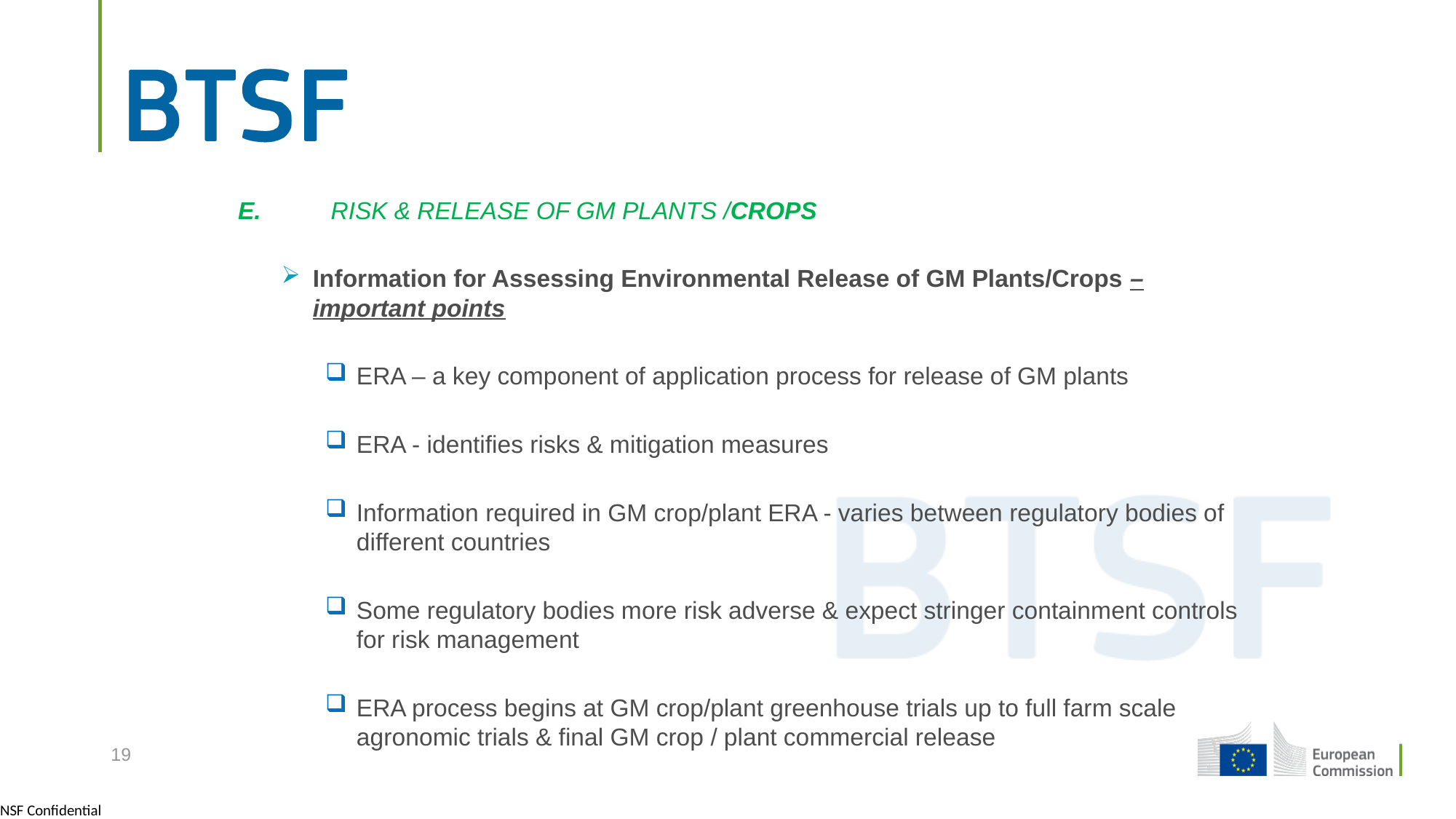

E.	 RISK & RELEASE OF GM PLANTS /CROPS

Information for Assessing Environmental Release of GM Plants/Crops – important points

ERA – a key component of application process for release of GM plants

ERA - identifies risks & mitigation measures

Information required in GM crop/plant ERA - varies between regulatory bodies of different countries

Some regulatory bodies more risk adverse & expect stringer containment controls for risk management

ERA process begins at GM crop/plant greenhouse trials up to full farm scale agronomic trials & final GM crop / plant commercial release

19